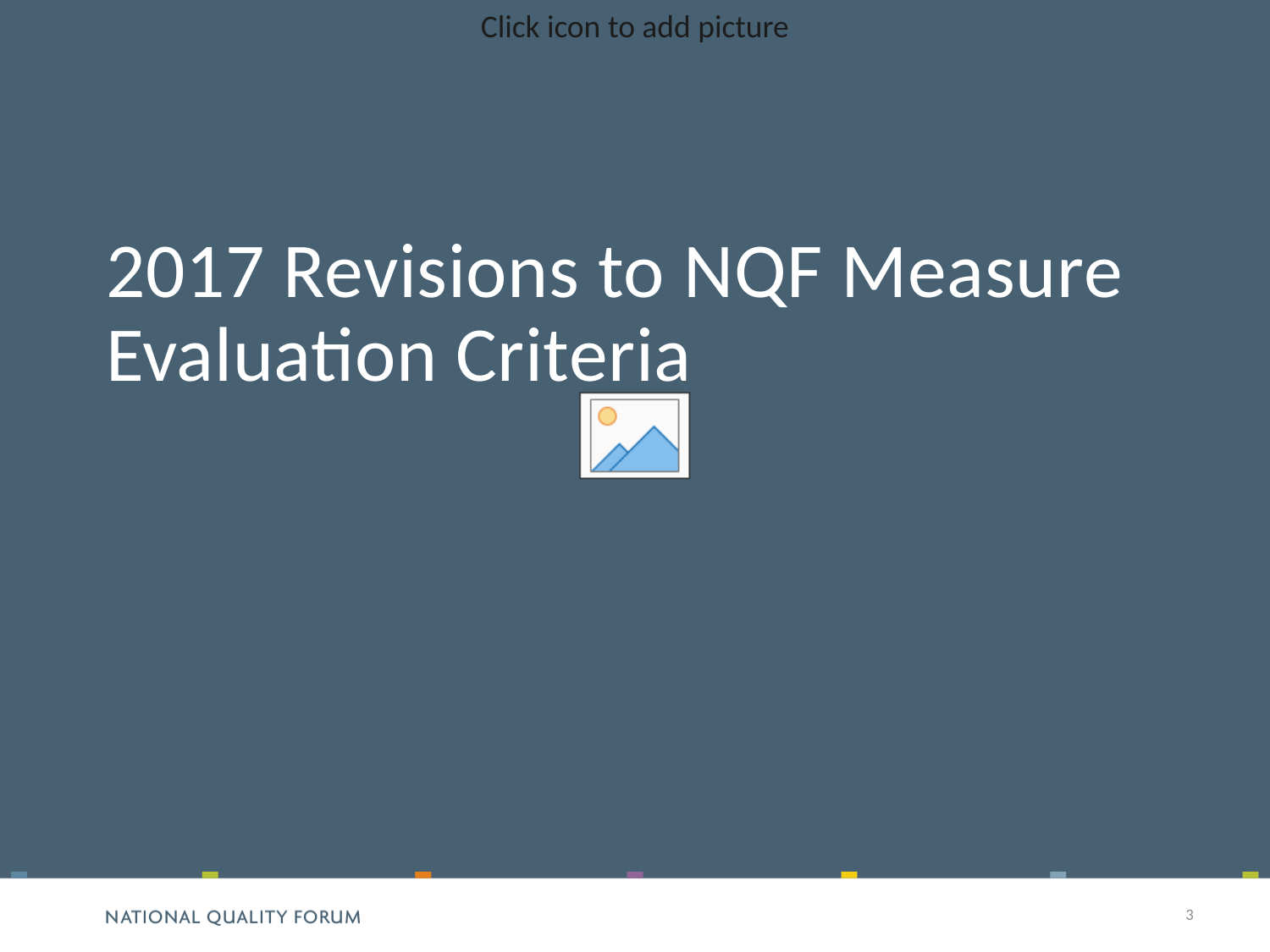

# 2017 Revisions to NQF Measure Evaluation Criteria
3